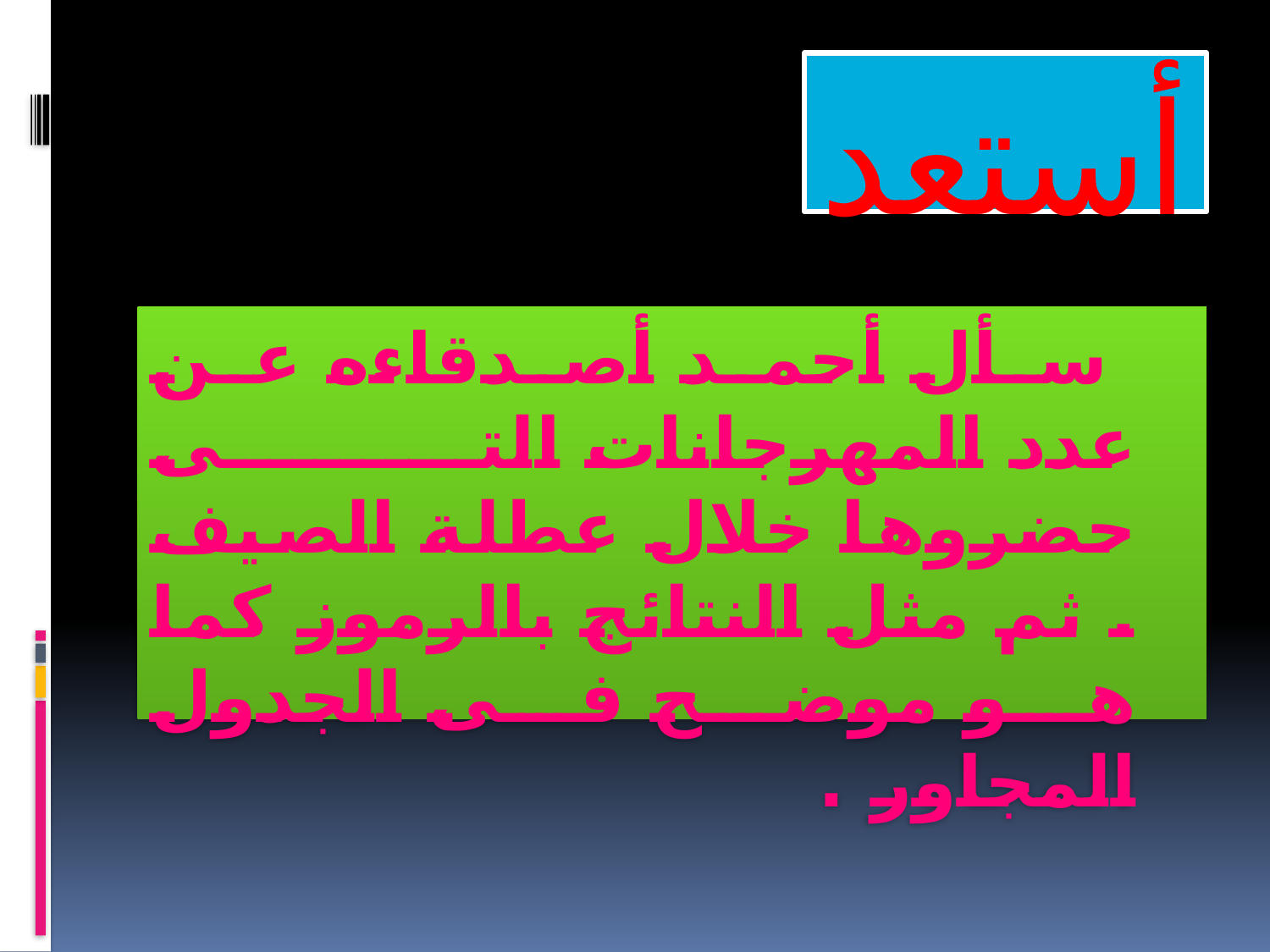

# أستعد
   سأل أحمد أصدقاءه عن عدد المهرجانات التى حضروها خلال عطلة الصيف . ثم مثل النتائج بالرموز كما هو موضح فى الجدول المجاور .